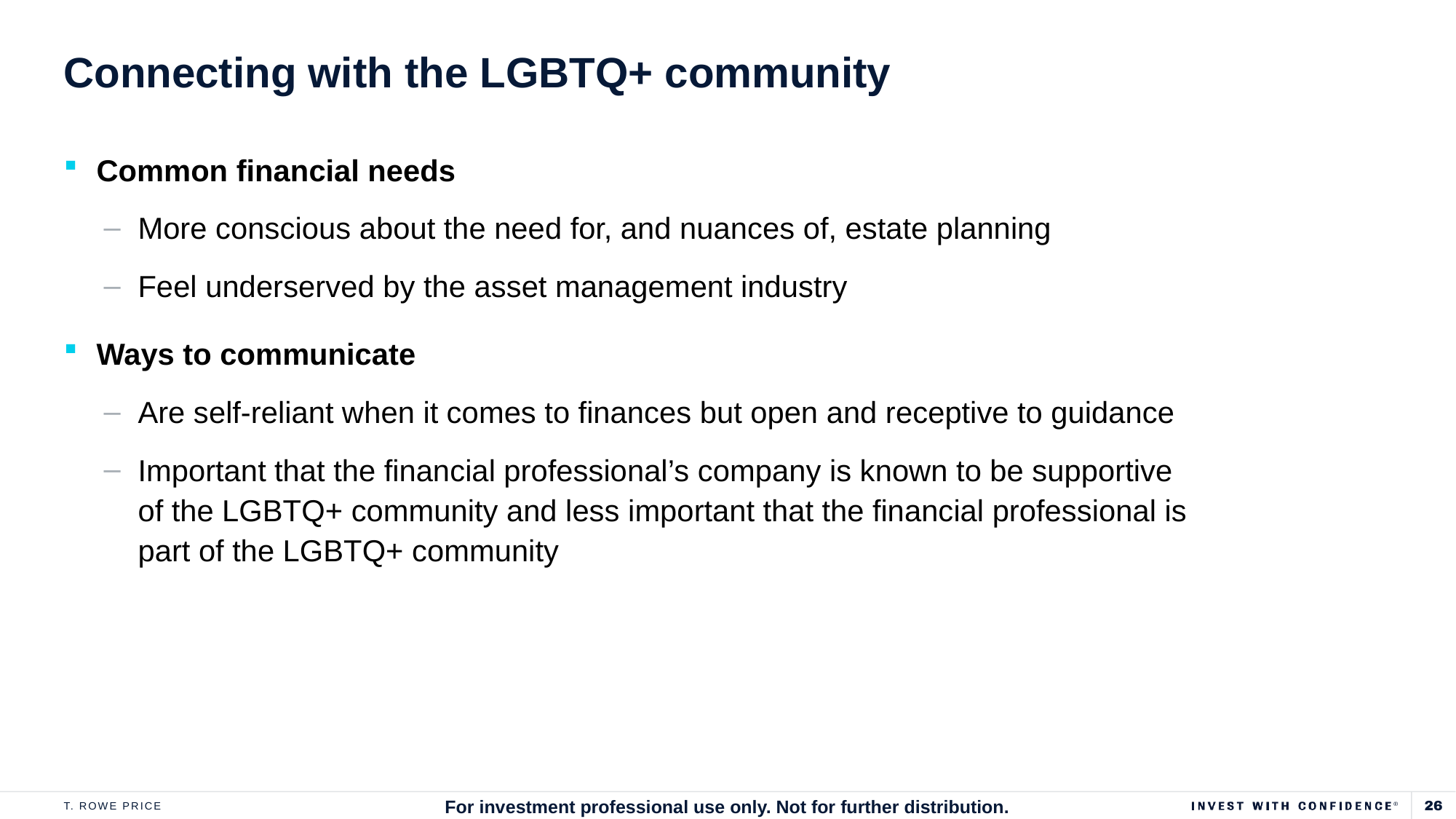

# Connecting with the LGBTQ+ community

Common financial needs
More conscious about the need for, and nuances of, estate planning
Feel underserved by the asset management industry
Ways to communicate
Are self-reliant when it comes to finances but open and receptive to guidance
Important that the financial professional’s company is known to be supportive
of the LGBTQ+ community and less important that the financial professional is
part of the LGBTQ+ community

For investment professional use only. Not for further distribution.